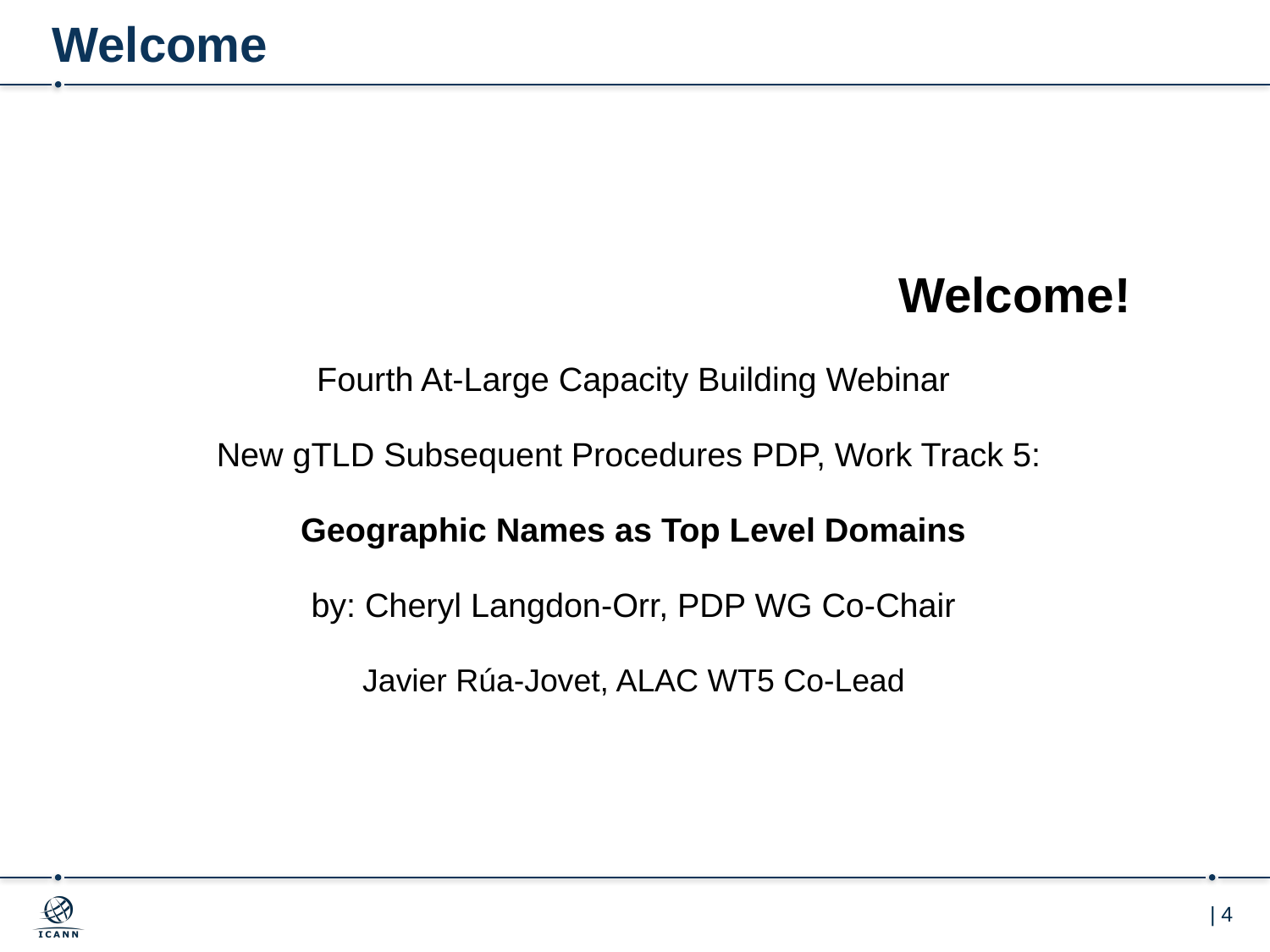

# Welcome
														Welcome!
Fourth At-Large Capacity Building Webinar
New gTLD Subsequent Procedures PDP, Work Track 5:
Geographic Names as Top Level Domains
by: Cheryl Langdon-Orr, PDP WG Co-Chair
Javier Rúa-Jovet, ALAC WT5 Co-Lead